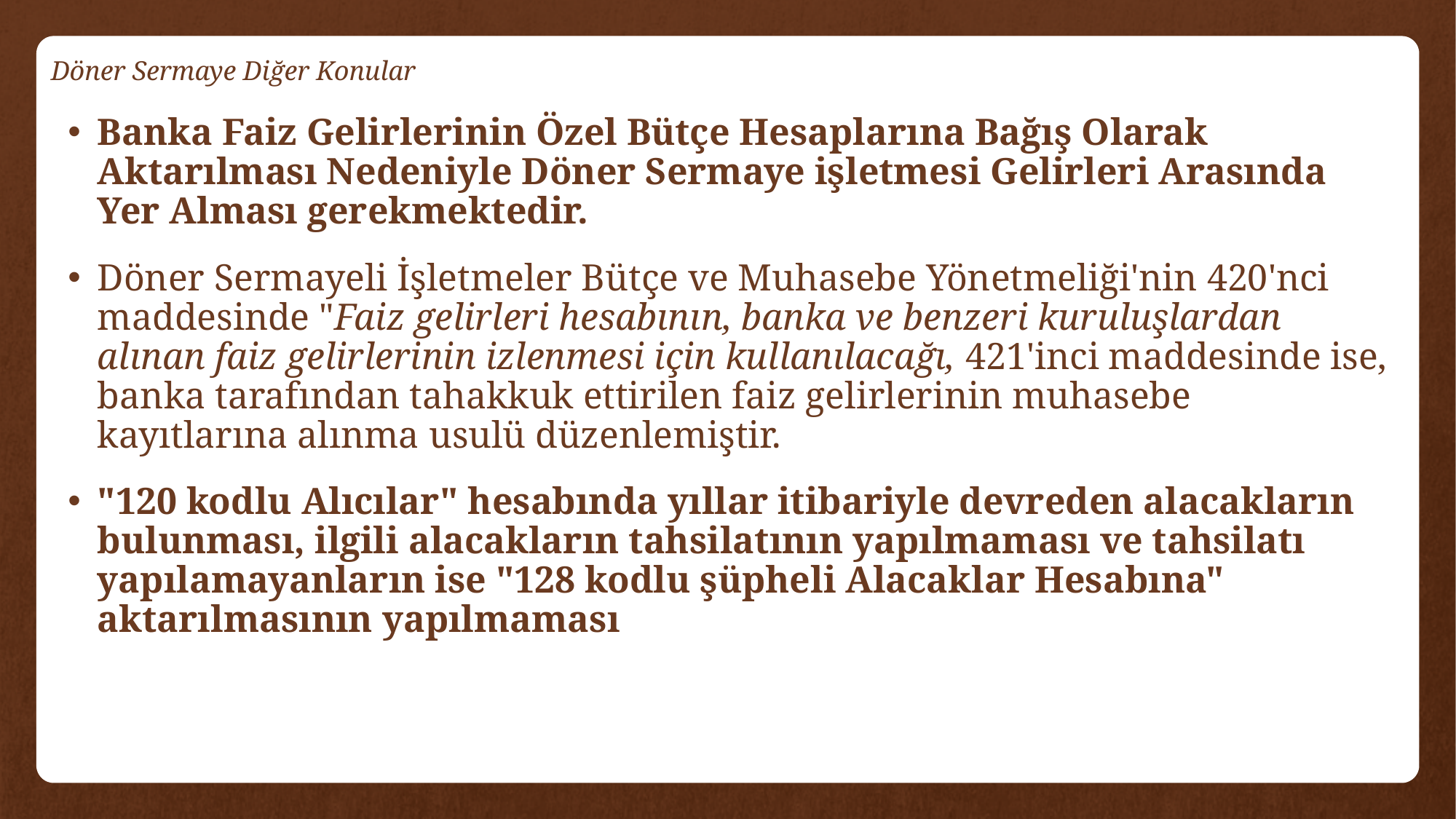

# Döner Sermaye Diğer Konular
Banka Faiz Gelirlerinin Özel Bütçe Hesaplarına Bağış Olarak Aktarılması Nedeniyle Döner Sermaye işletmesi Gelirleri Arasında Yer Alması gerekmektedir.
Döner Sermayeli İşletmeler Bütçe ve Muhasebe Yönetmeliği'nin 420'nci maddesinde "Faiz gelirleri hesabının, banka ve benzeri kuruluşlardan alınan faiz gelirlerinin izlenmesi için kullanılacağı, 421'inci maddesinde ise, banka tarafından tahakkuk ettirilen faiz gelirlerinin muhasebe kayıtlarına alınma usulü düzenlemiştir.
"120 kodlu Alıcılar" hesabında yıllar itibariyle devreden alacakların bulunması, ilgili alacakların tahsilatının yapılmaması ve tahsilatı yapılamayanların ise "128 kodlu şüpheli Alacaklar Hesabına" aktarılmasının yapılmaması